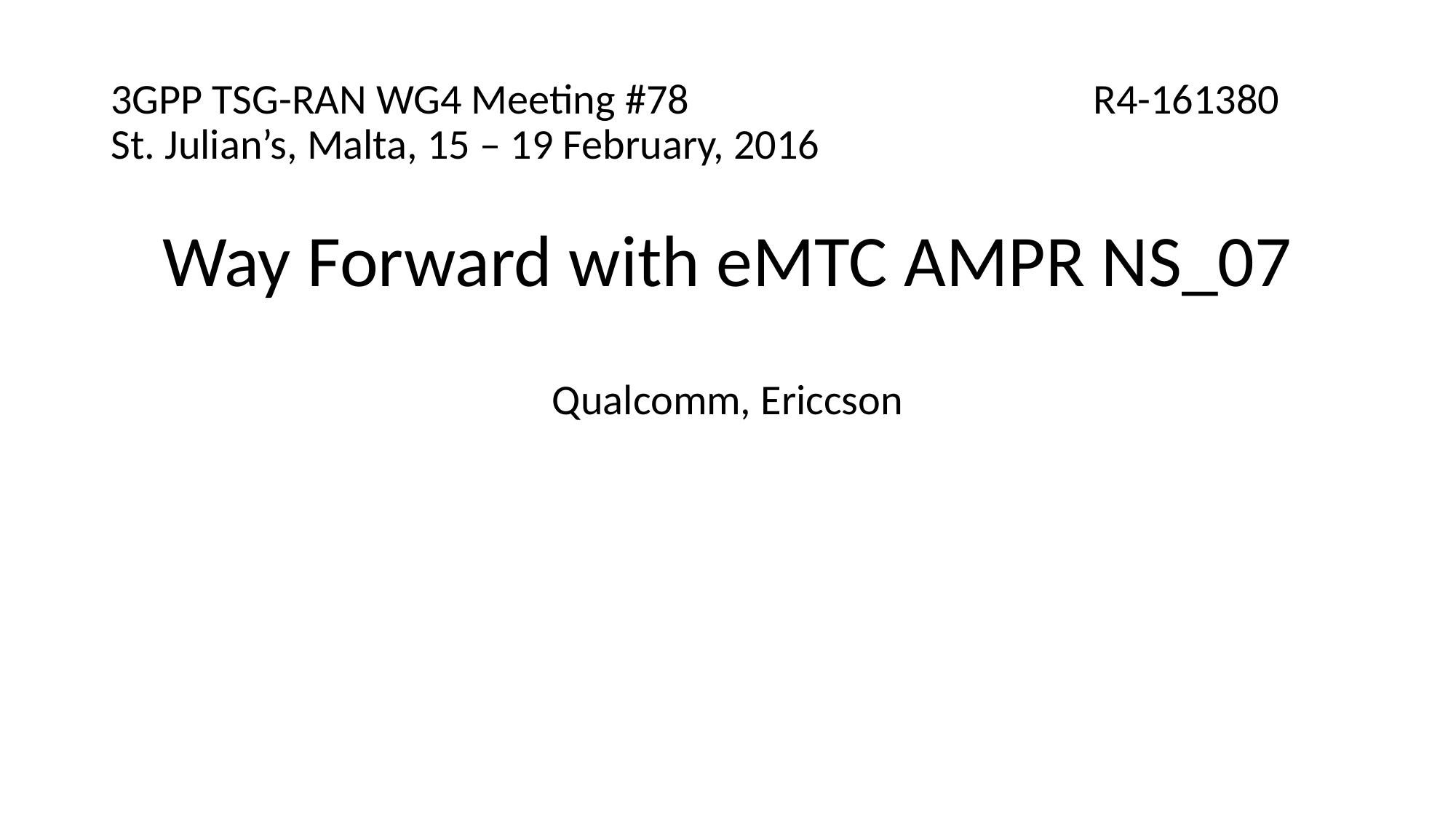

# 3GPP TSG-RAN WG4 Meeting #78				R4-161380 St. Julian’s, Malta, 15 – 19 February, 2016
Way Forward with eMTC AMPR NS_07

Qualcomm, Ericcson